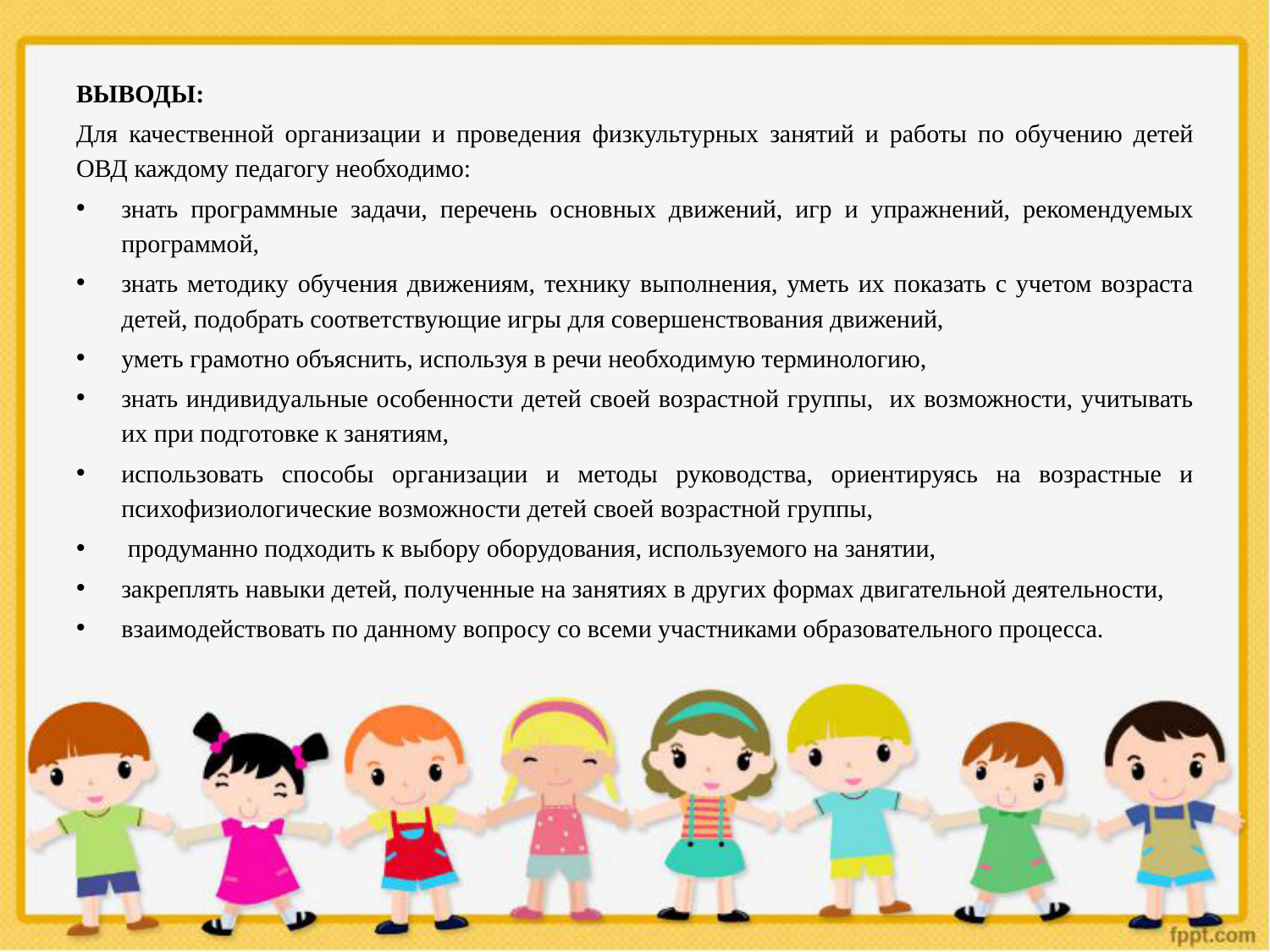

ВЫВОДЫ:
Для качественной организации и проведения физкультурных занятий и работы по обучению детей ОВД каждому педагогу необходимо:
знать программные задачи, перечень основных движений, игр и упражнений, рекомендуемых программой,
знать методику обучения движениям, технику выполнения, уметь их показать с учетом возраста детей, подобрать соответствующие игры для совершенствования движений,
уметь грамотно объяснить, используя в речи необходимую терминологию,
знать индивидуальные особенности детей своей возрастной группы,  их возможности, учитывать их при подготовке к занятиям,
использовать способы организации и методы руководства, ориентируясь на возрастные и психофизиологические возможности детей своей возрастной группы,
 продуманно подходить к выбору оборудования, используемого на занятии,
закреплять навыки детей, полученные на занятиях в других формах двигательной деятельности,
взаимодействовать по данному вопросу со всеми участниками образовательного процесса.